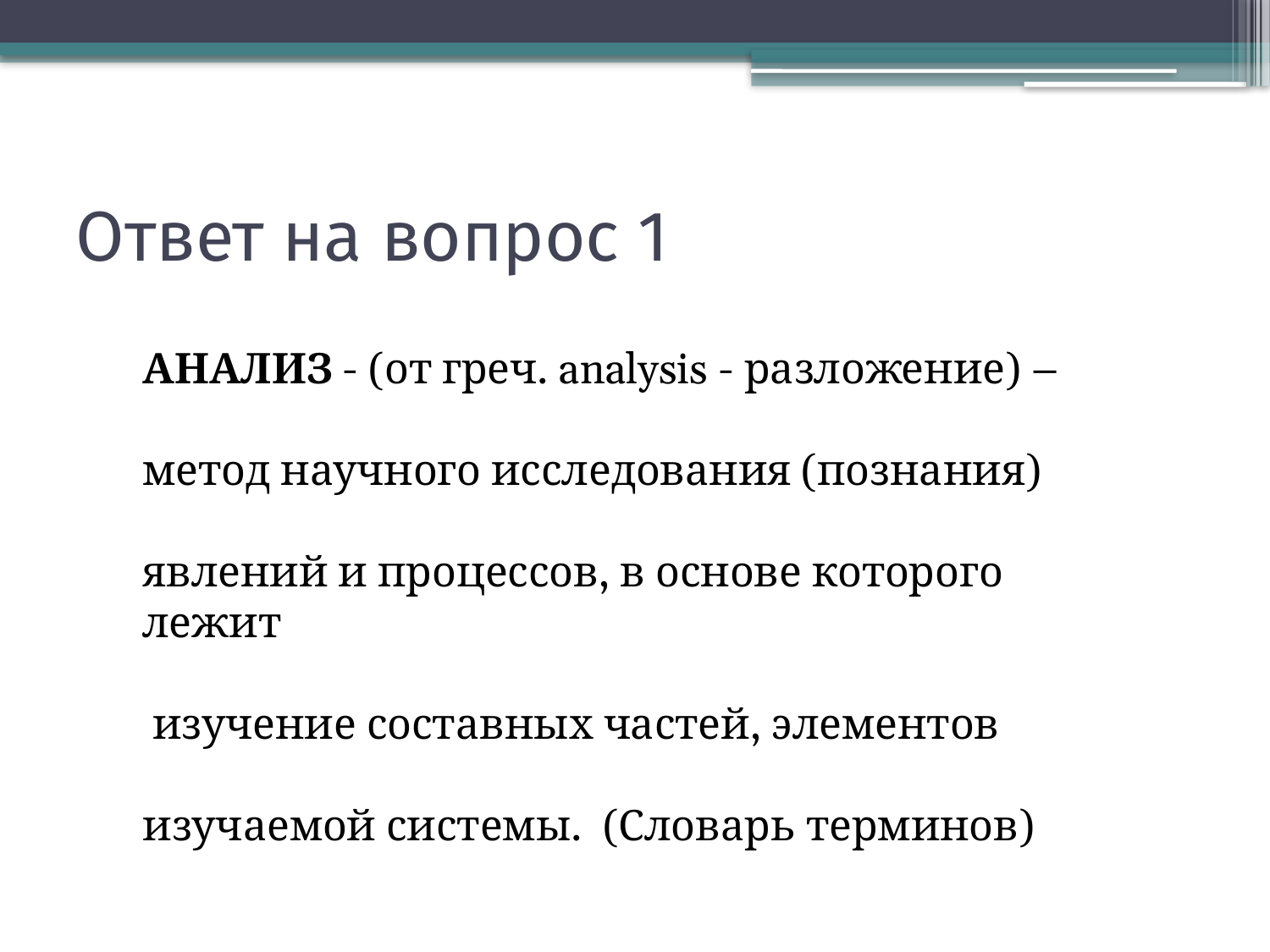

# Ответ на вопрос 1

АНАЛИЗ - (от греч. analysis - разложение) –

метод научного исследования (познания)

явлений и процессов, в основе которого лежит

 изучение составных частей, элементов

изучаемой системы.  (Словарь терминов)